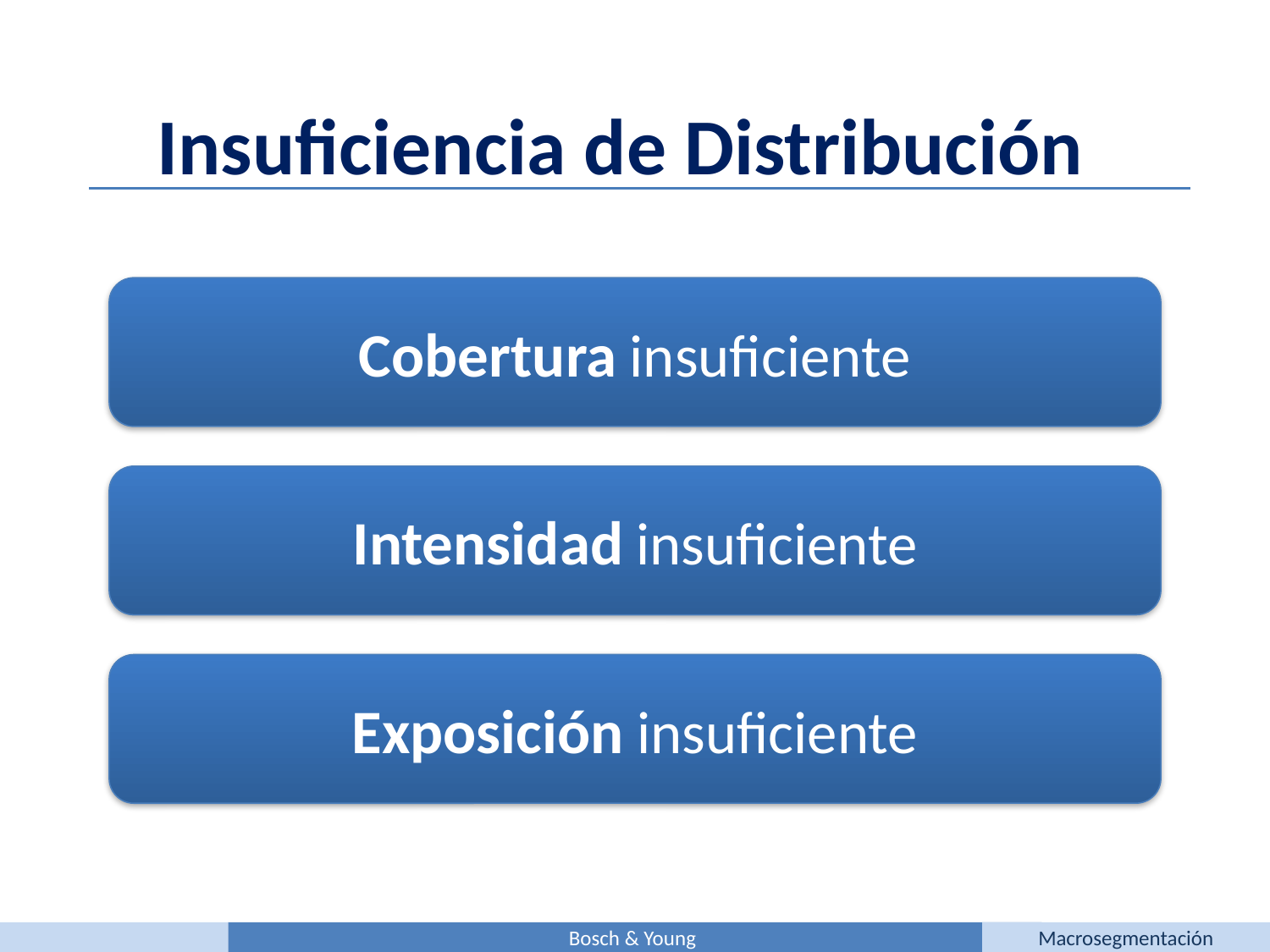

Insuficiencia de Distribución
Cobertura insuficiente
Intensidad insuficiente
Exposición insuficiente

Bosch & Young
Macrosegmentación